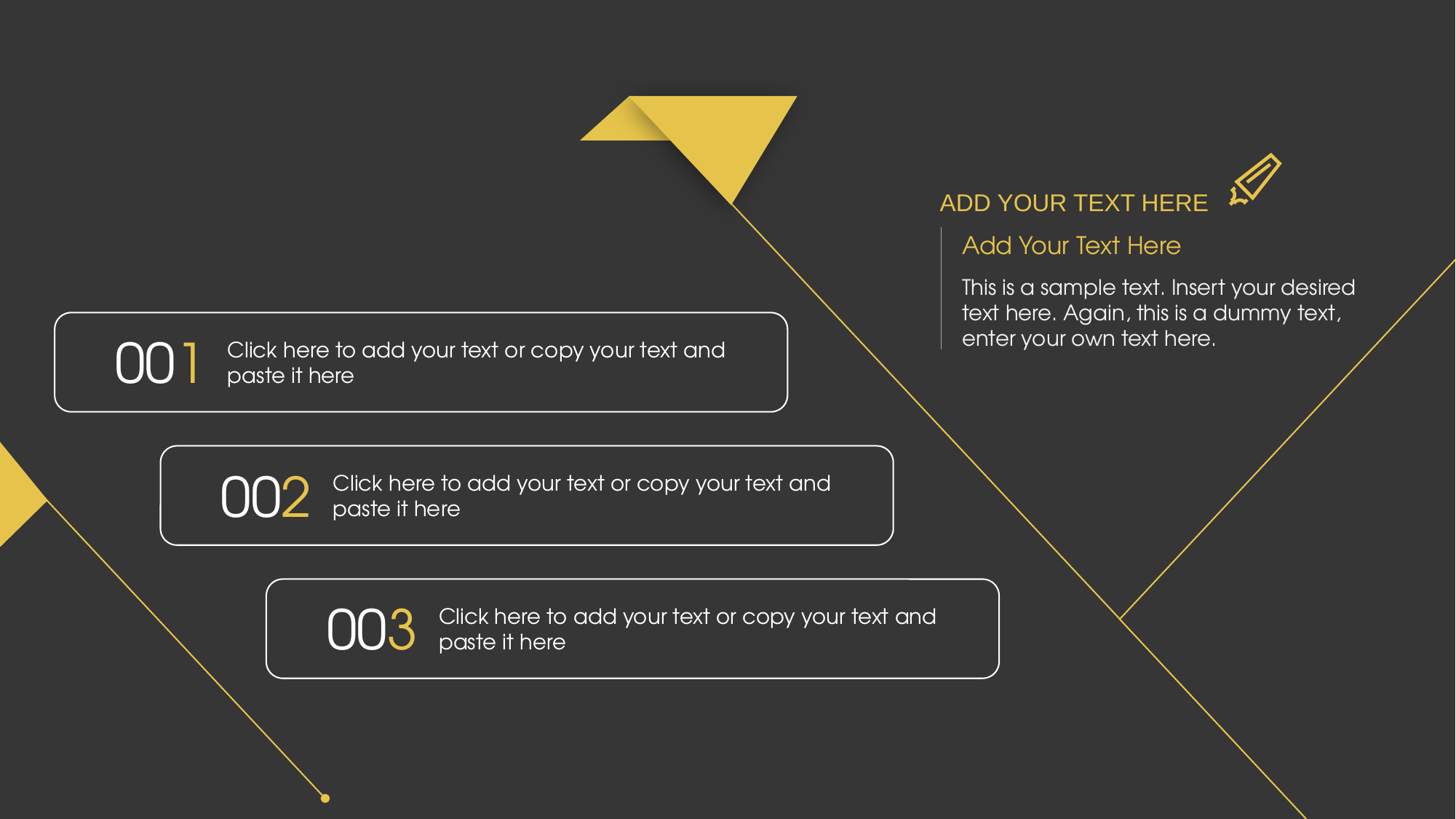

ADD YOUR TEXT HERE
Add Your Text Here
This is a sample text. Insert your desired text here. Again, this is a dummy text, enter your own text here.

001
Click here to add your text or copy your text and paste it here

002
Click here to add your text or copy your text and paste it here

003
Click here to add your text or copy your text and paste it here